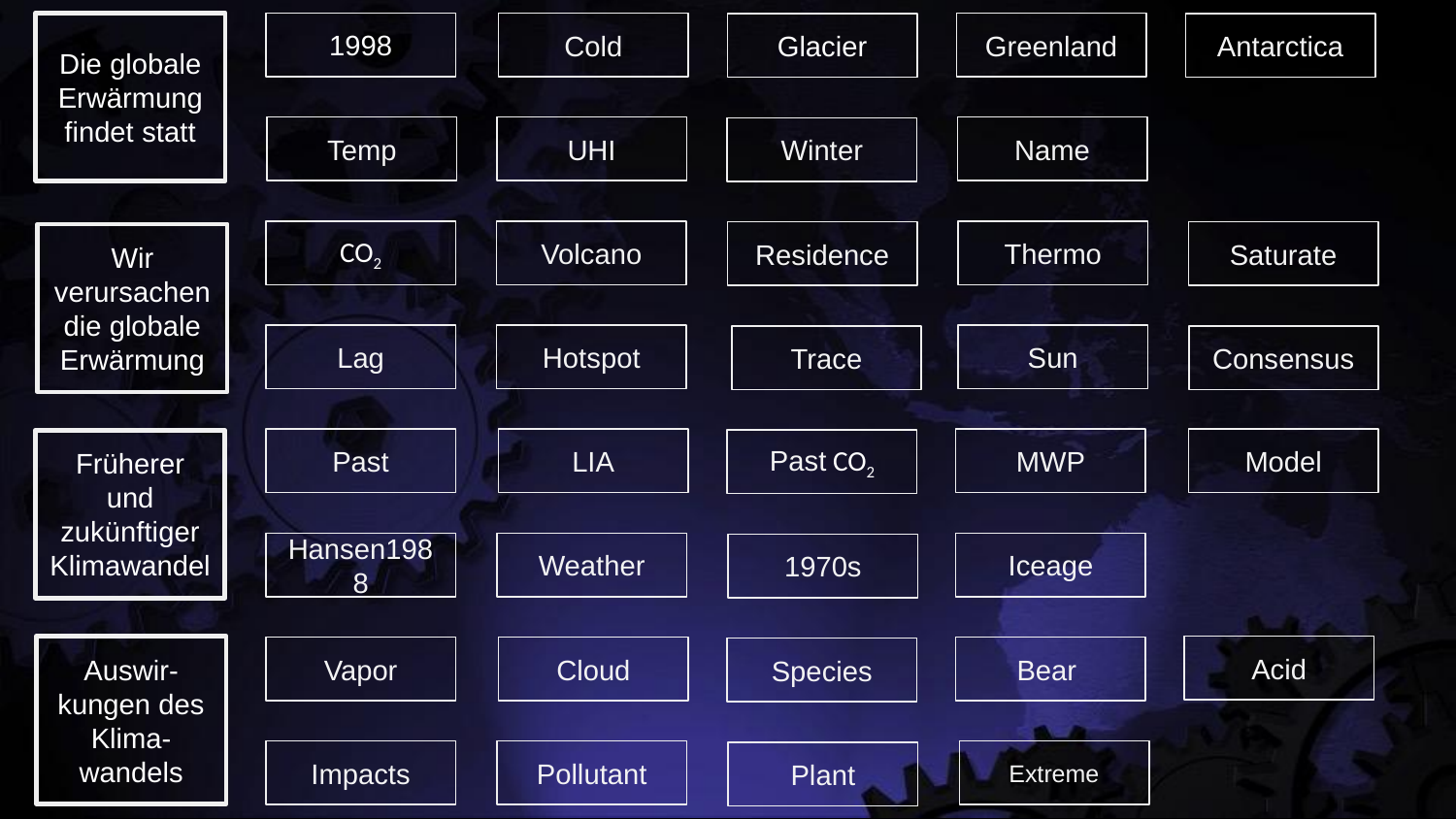

Die globale Erwärmung findet statt
1998
Cold
Greenland
Glacier
Antarctica
Temp
UHI
Name
Winter
CO2
Volcano
Thermo
Saturate
Residence
Wir verursachen die globale Erwärmung
Lag
Hotspot
Sun
Trace
Consensus
Past
LIA
MWP
Model
Past CO2
Früherer und zukünftiger Klimawandel
Iceage
Hansen1988
Weather
1970s
Auswir-kungen des Klima-wandels
Acid
Vapor
Cloud
Bear
Species
Impacts
Pollutant
Extreme
Plant